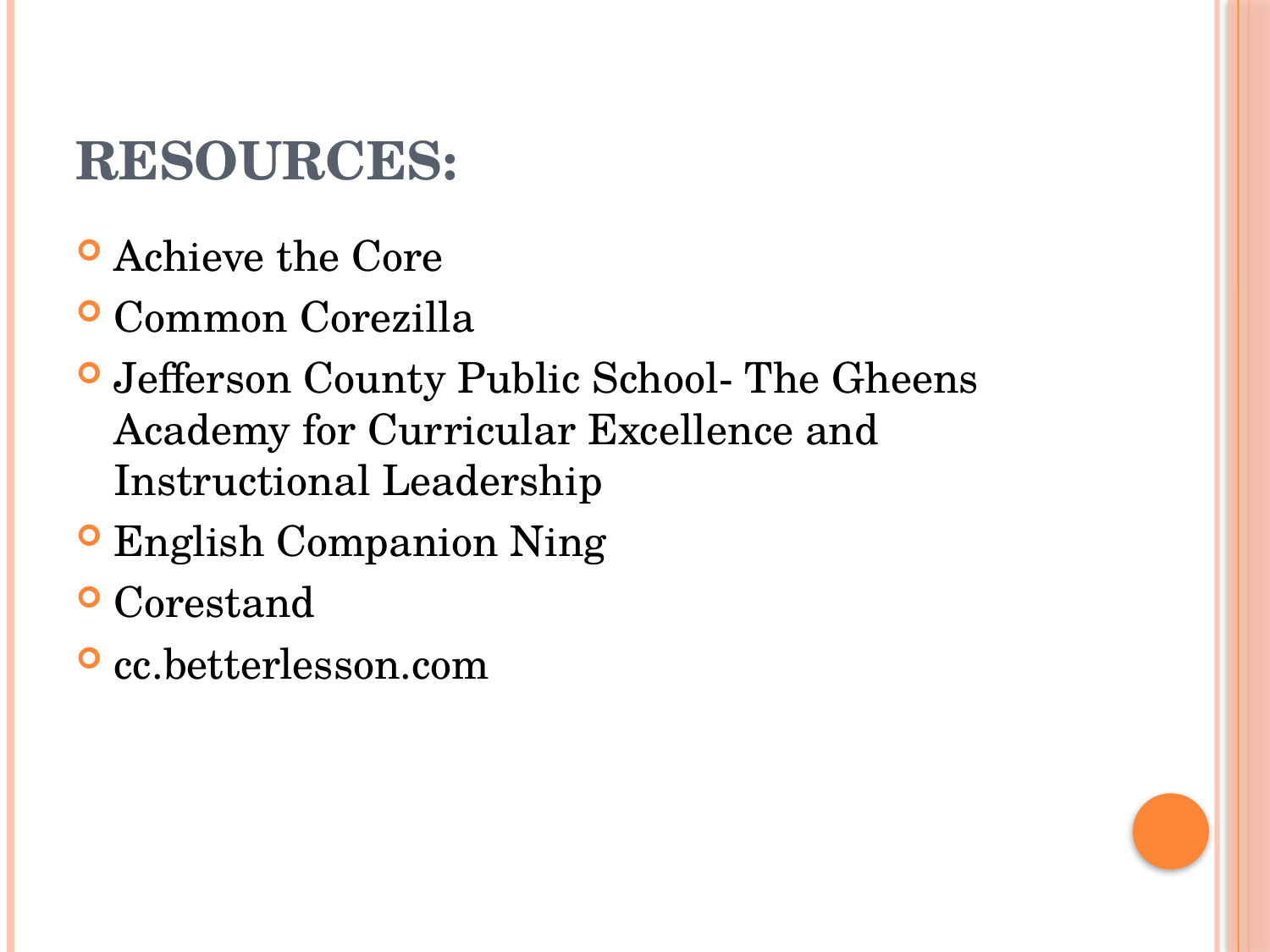

# Resources:
Achieve the Core
Common Corezilla
Jefferson County Public School- The Gheens Academy for Curricular Excellence and Instructional Leadership
English Companion Ning
Corestand
cc.betterlesson.com